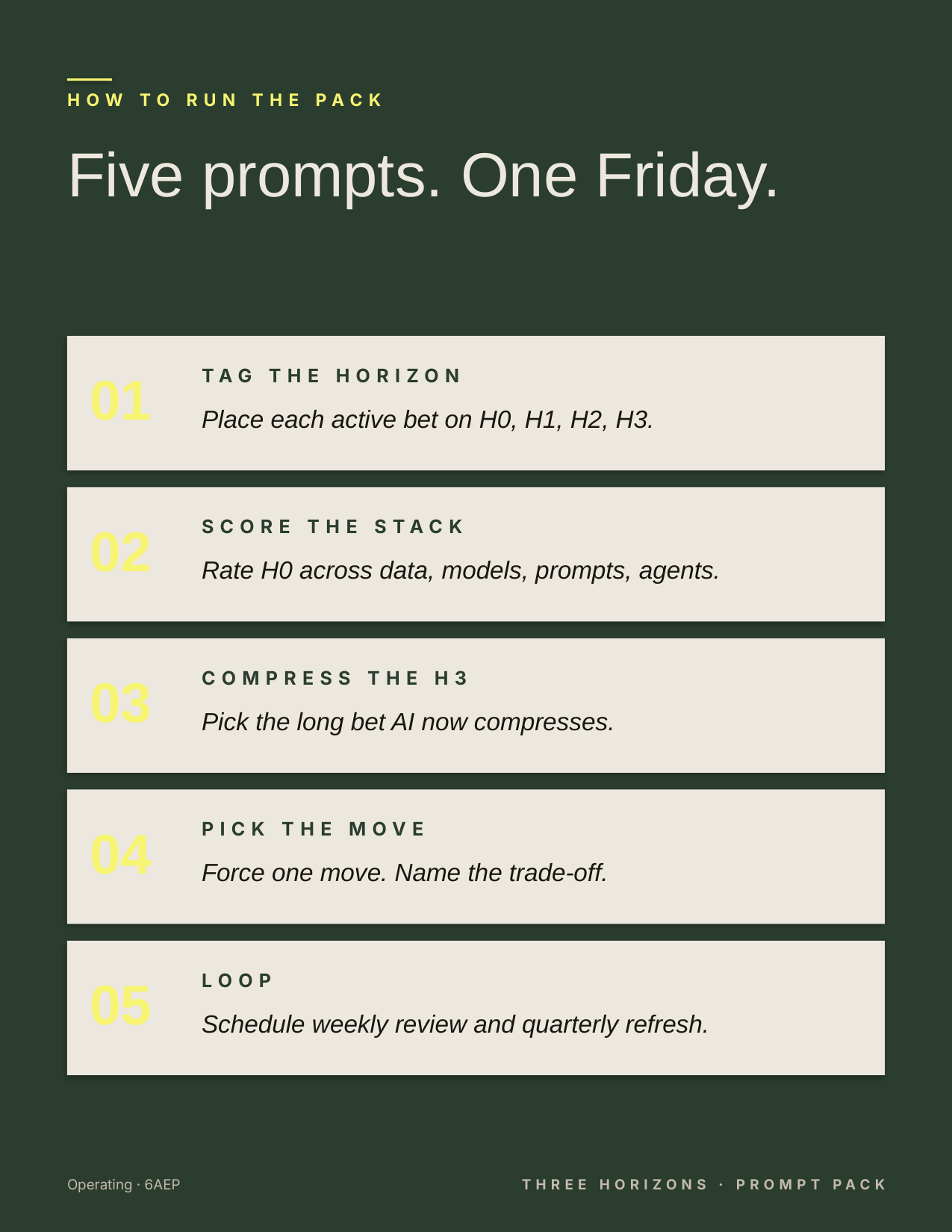

HOW TO RUN THE PACK
Five prompts. One Friday.

01
TAG THE HORIZON
Place each active bet on H0, H1, H2, H3.

02
SCORE THE STACK
Rate H0 across data, models, prompts, agents.

03
COMPRESS THE H3
Pick the long bet AI now compresses.

04
PICK THE MOVE
Force one move. Name the trade-off.

05
LOOP
Schedule weekly review and quarterly refresh.
Operating · 6AEP
THREE HORIZONS · PROMPT PACK